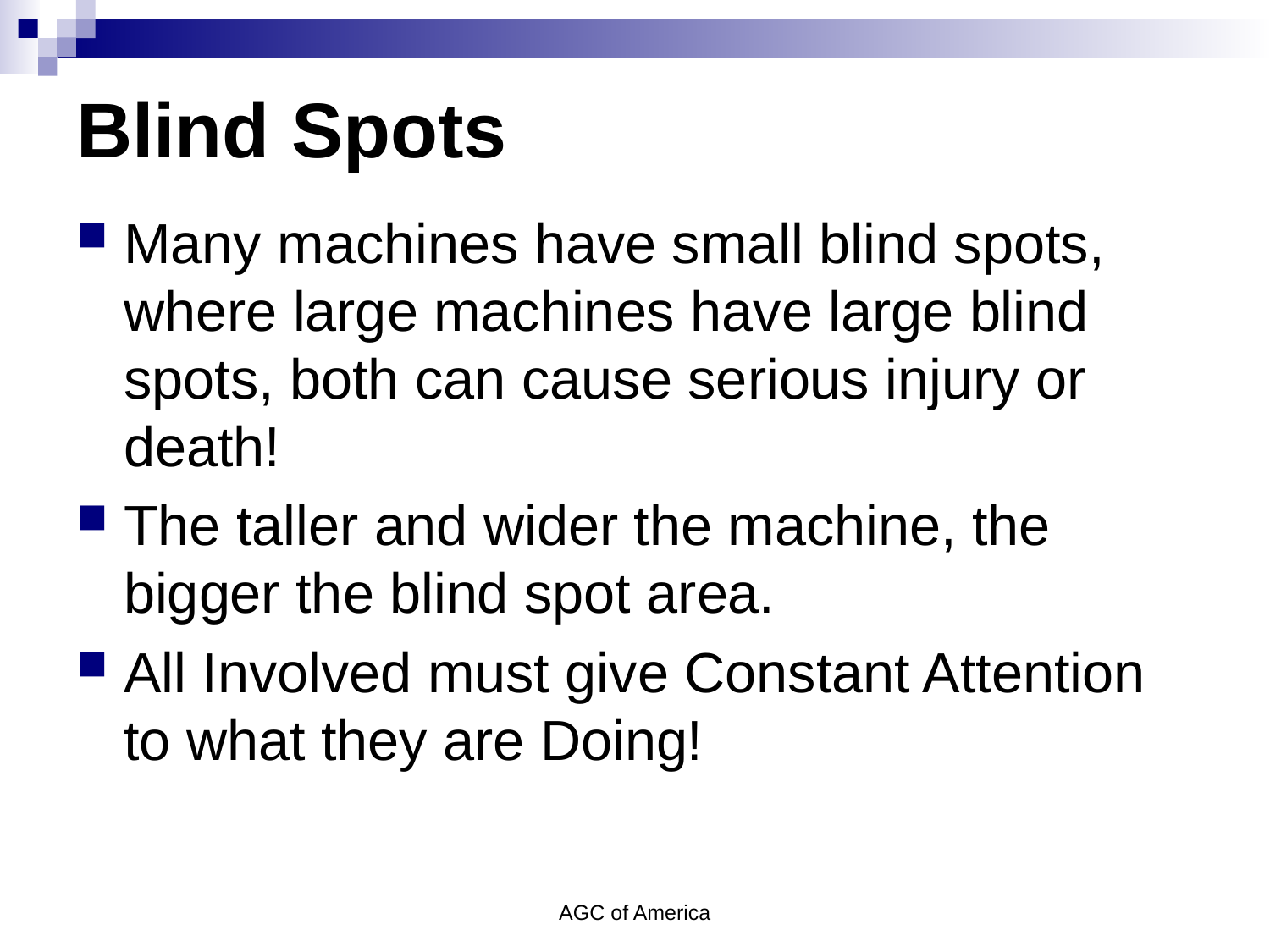

# Blind Spots
Many machines have small blind spots, where large machines have large blind spots, both can cause serious injury or death!
The taller and wider the machine, the bigger the blind spot area.
All Involved must give Constant Attention to what they are Doing!

AGC of America